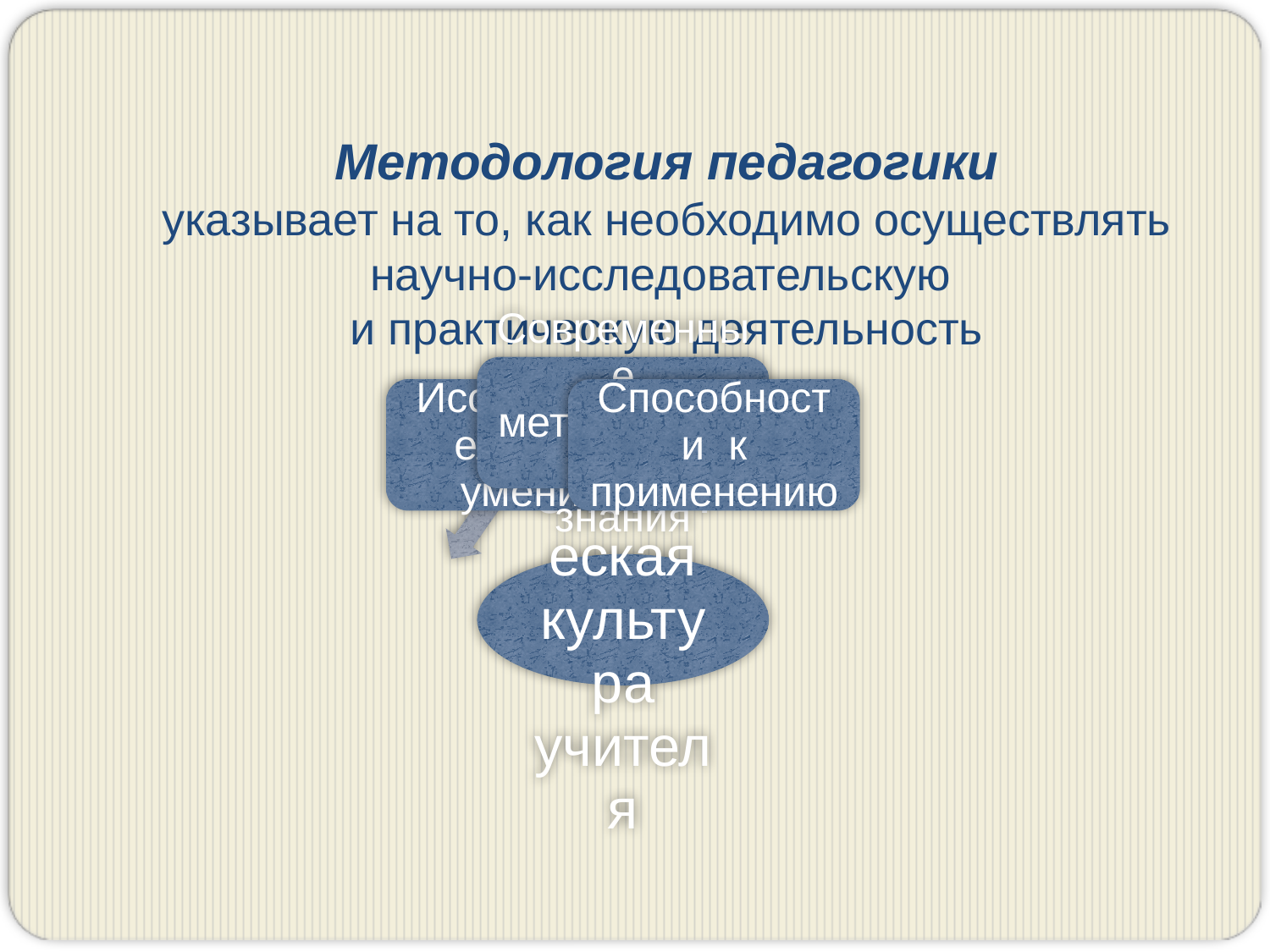

# Методология педагогики указывает на то, как необходимо осуществлять научно-исследовательскую и практическую деятельность
культура учителя